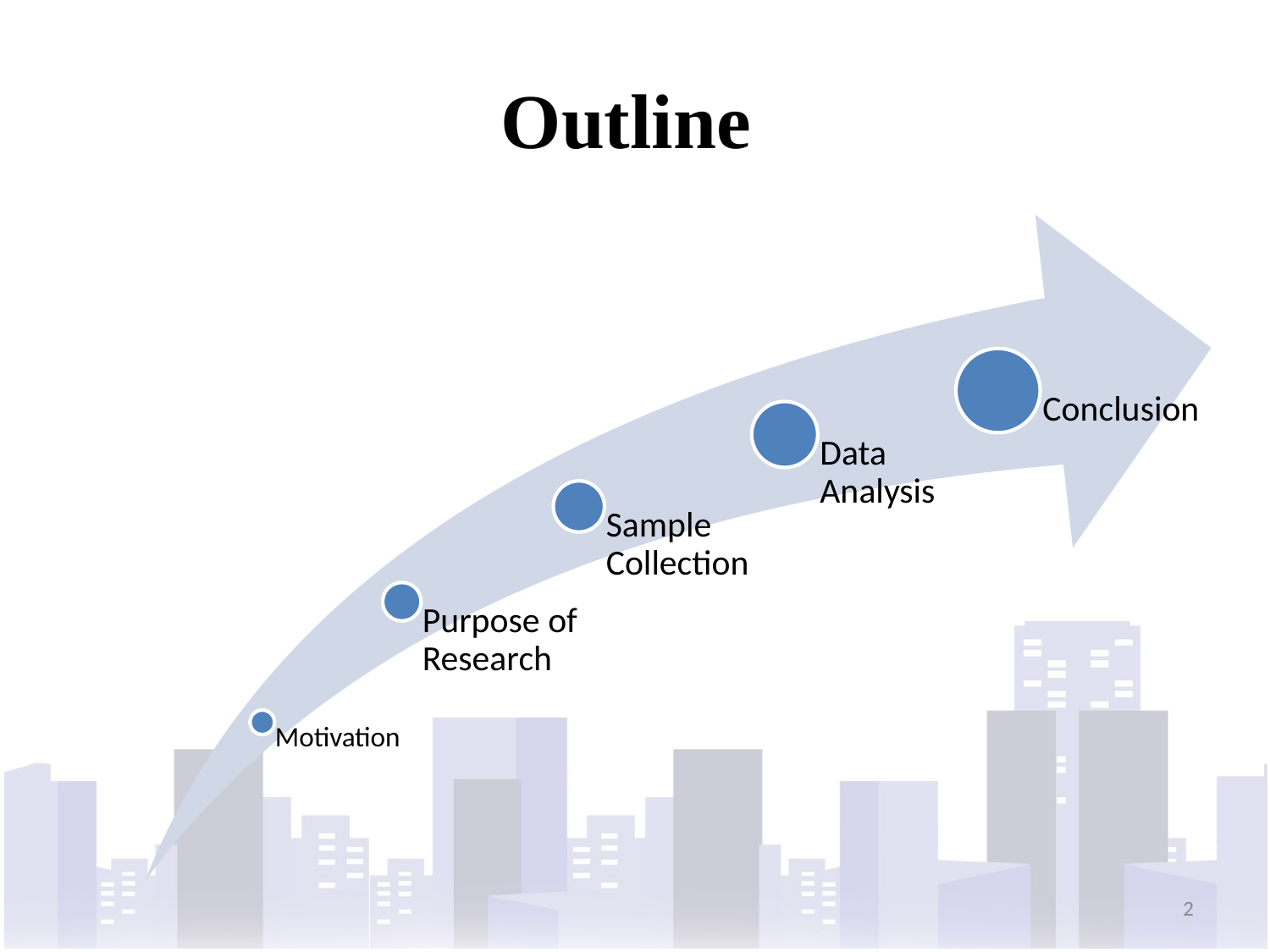

# Outline
Motivation
Purpose of Research
Sample Collection
Data Analysis
Conclusion
2